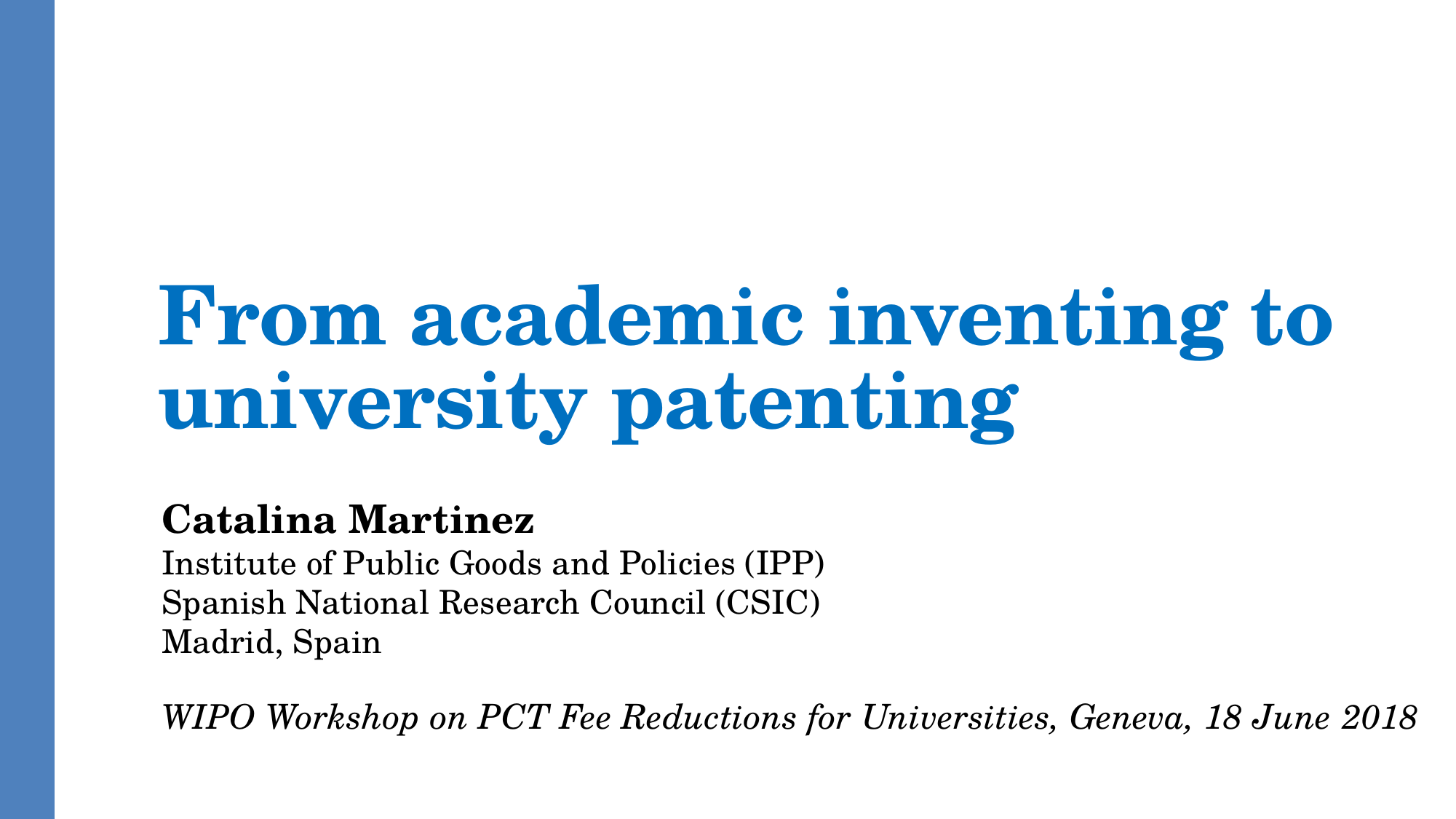

# From academic inventing to university patenting

Catalina Martinez
Institute of Public Goods and Policies (IPP)
Spanish National Research Council (CSIC)
Madrid, Spain

WIPO Workshop on PCT Fee Reductions for Universities, Geneva, 18 June 2018